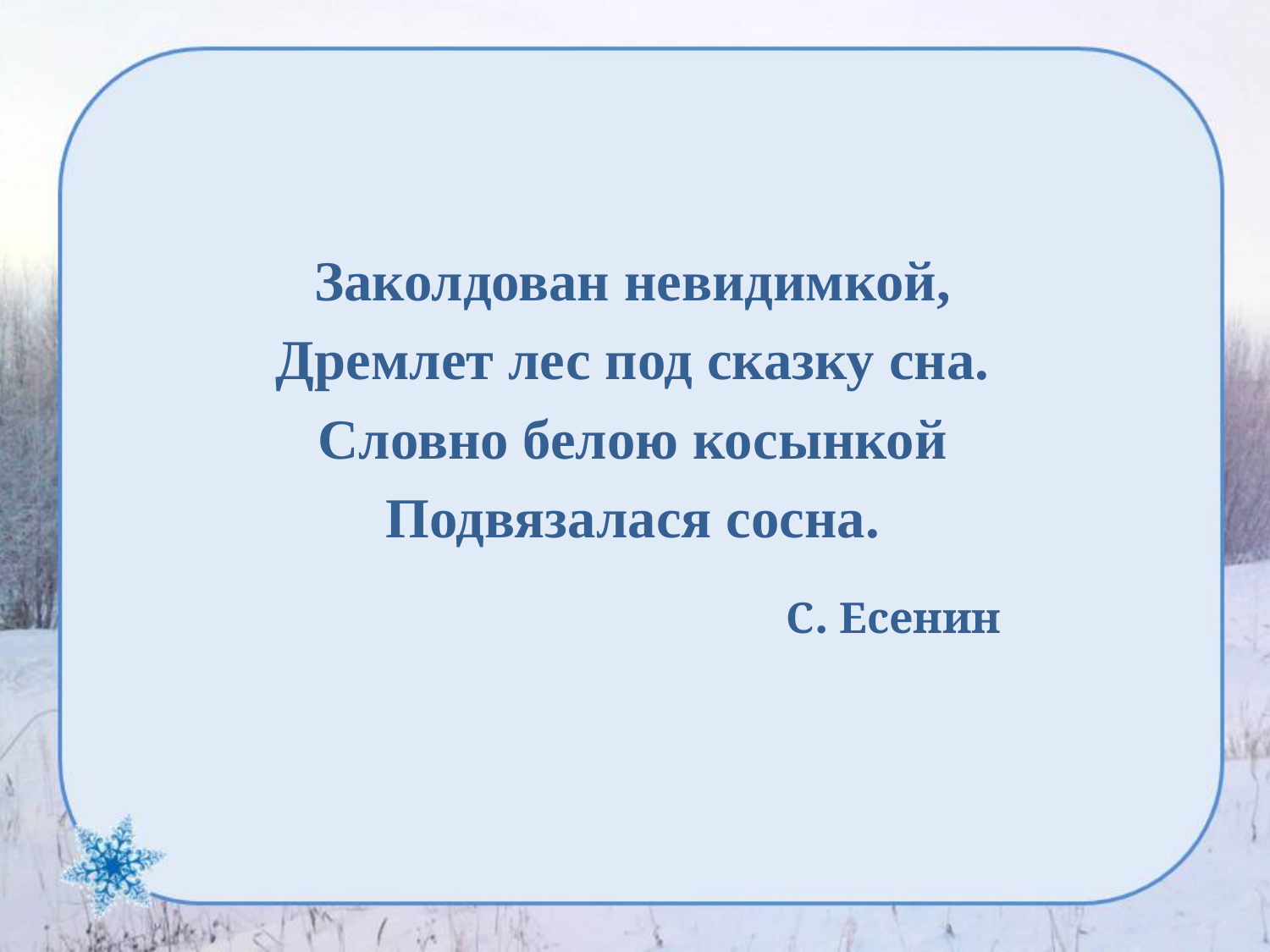

Заколдован невидимкой,
Дремлет лес под сказку сна.
Словно белою косынкой
Подвязалася сосна.

С. Есенин